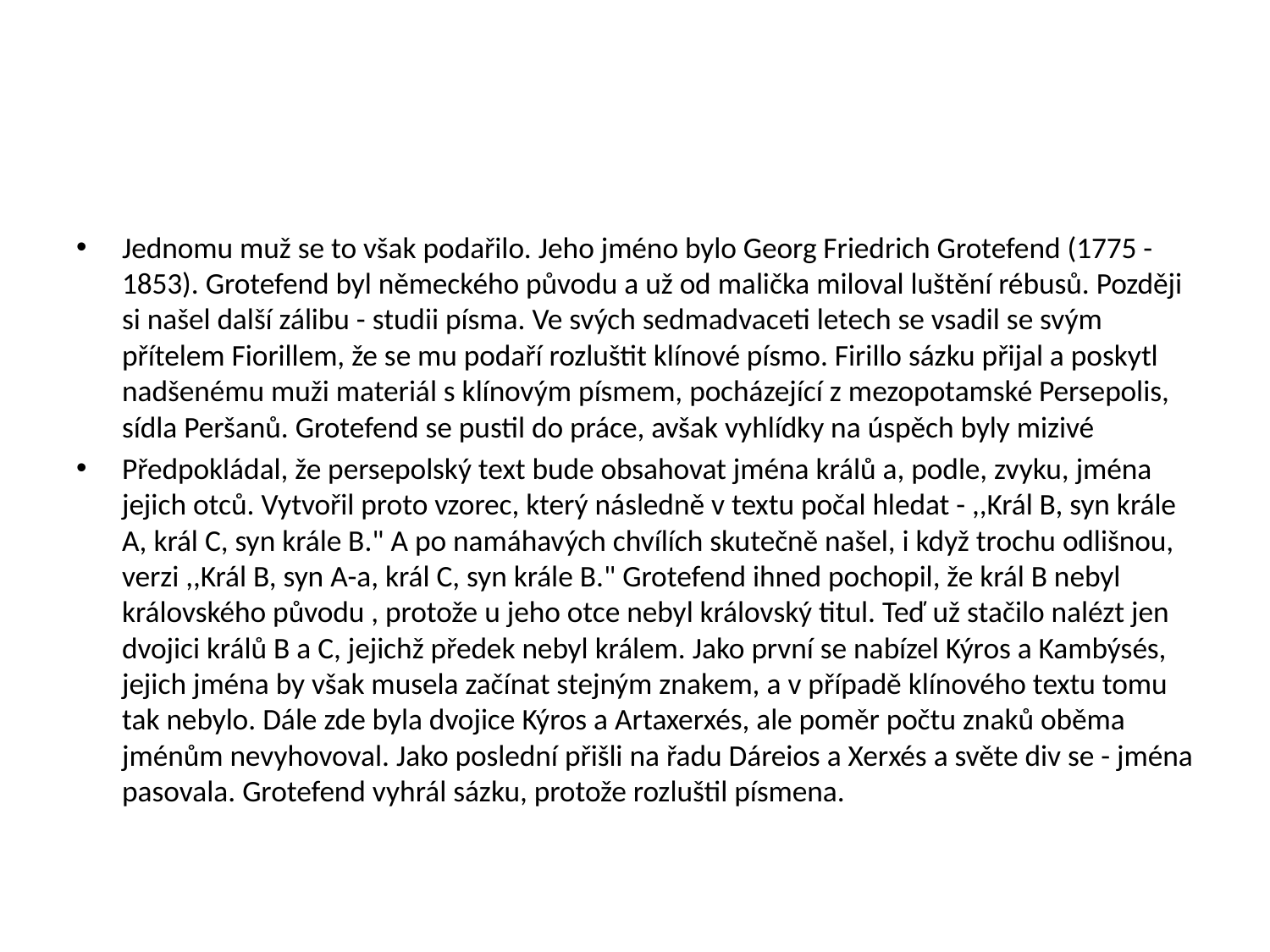

#
Jednomu muž se to však podařilo. Jeho jméno bylo Georg Friedrich Grotefend (1775 - 1853). Grotefend byl německého původu a už od malička miloval luštění rébusů. Později si našel další zálibu - studii písma. Ve svých sedmadvaceti letech se vsadil se svým přítelem Fiorillem, že se mu podaří rozluštit klínové písmo. Firillo sázku přijal a poskytl nadšenému muži materiál s klínovým písmem, pocházející z mezopotamské Persepolis, sídla Peršanů. Grotefend se pustil do práce, avšak vyhlídky na úspěch byly mizivé
Předpokládal, že persepolský text bude obsahovat jména králů a, podle, zvyku, jména jejich otců. Vytvořil proto vzorec, který následně v textu počal hledat - ,,Král B, syn krále A, král C, syn krále B." A po namáhavých chvílích skutečně našel, i když trochu odlišnou, verzi ,,Král B, syn A-a, král C, syn krále B." Grotefend ihned pochopil, že král B nebyl královského původu , protože u jeho otce nebyl královský titul. Teď už stačilo nalézt jen dvojici králů B a C, jejichž předek nebyl králem. Jako první se nabízel Kýros a Kambýsés, jejich jména by však musela začínat stejným znakem, a v případě klínového textu tomu tak nebylo. Dále zde byla dvojice Kýros a Artaxerxés, ale poměr počtu znaků oběma jménům nevyhovoval. Jako poslední přišli na řadu Dáreios a Xerxés a světe div se - jména pasovala. Grotefend vyhrál sázku, protože rozluštil písmena.